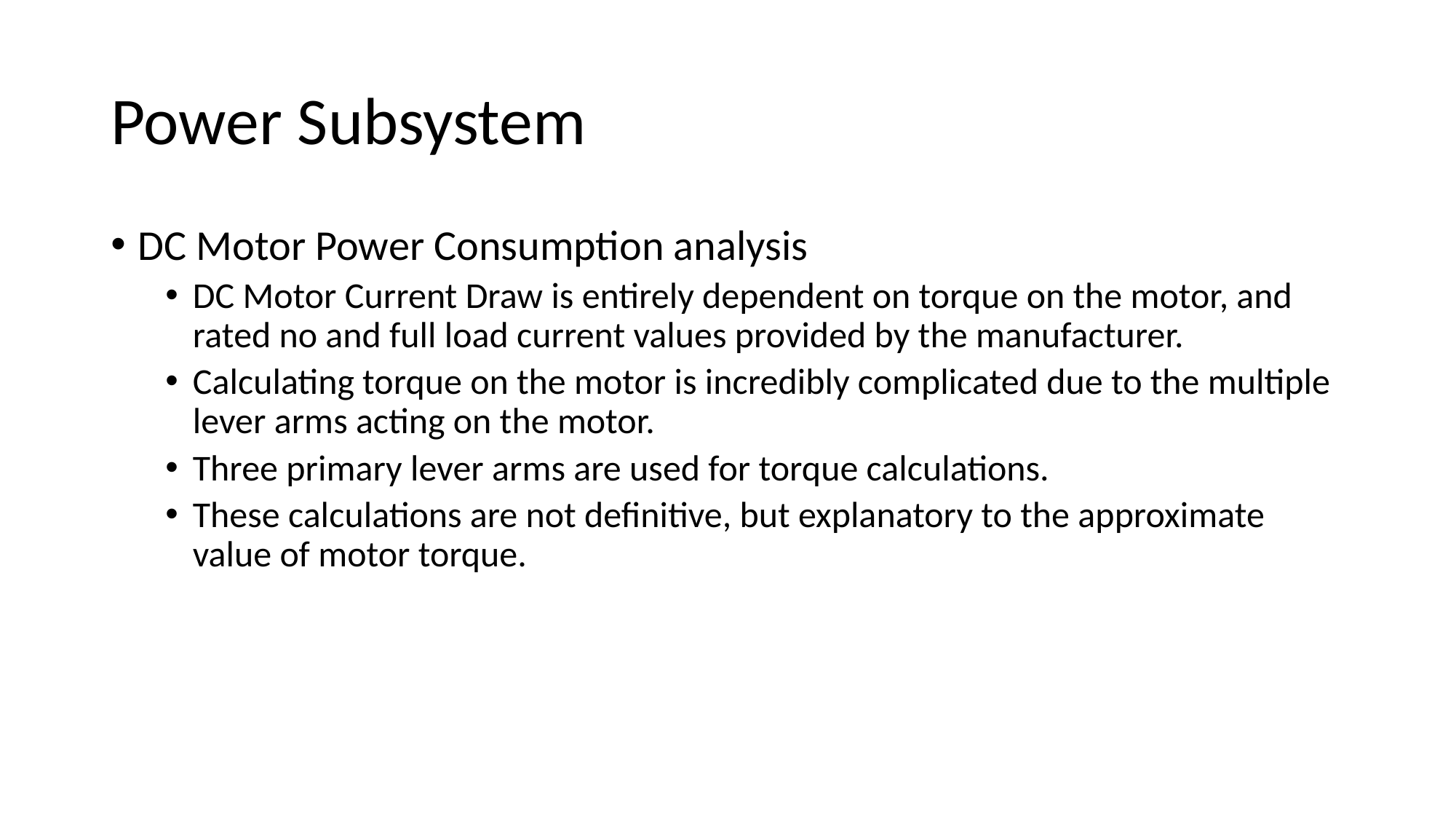

# Power Subsystem
DC Motor Power Consumption analysis
DC Motor Current Draw is entirely dependent on torque on the motor, and rated no and full load current values provided by the manufacturer.
Calculating torque on the motor is incredibly complicated due to the multiple lever arms acting on the motor.
Three primary lever arms are used for torque calculations.
These calculations are not definitive, but explanatory to the approximate value of motor torque.